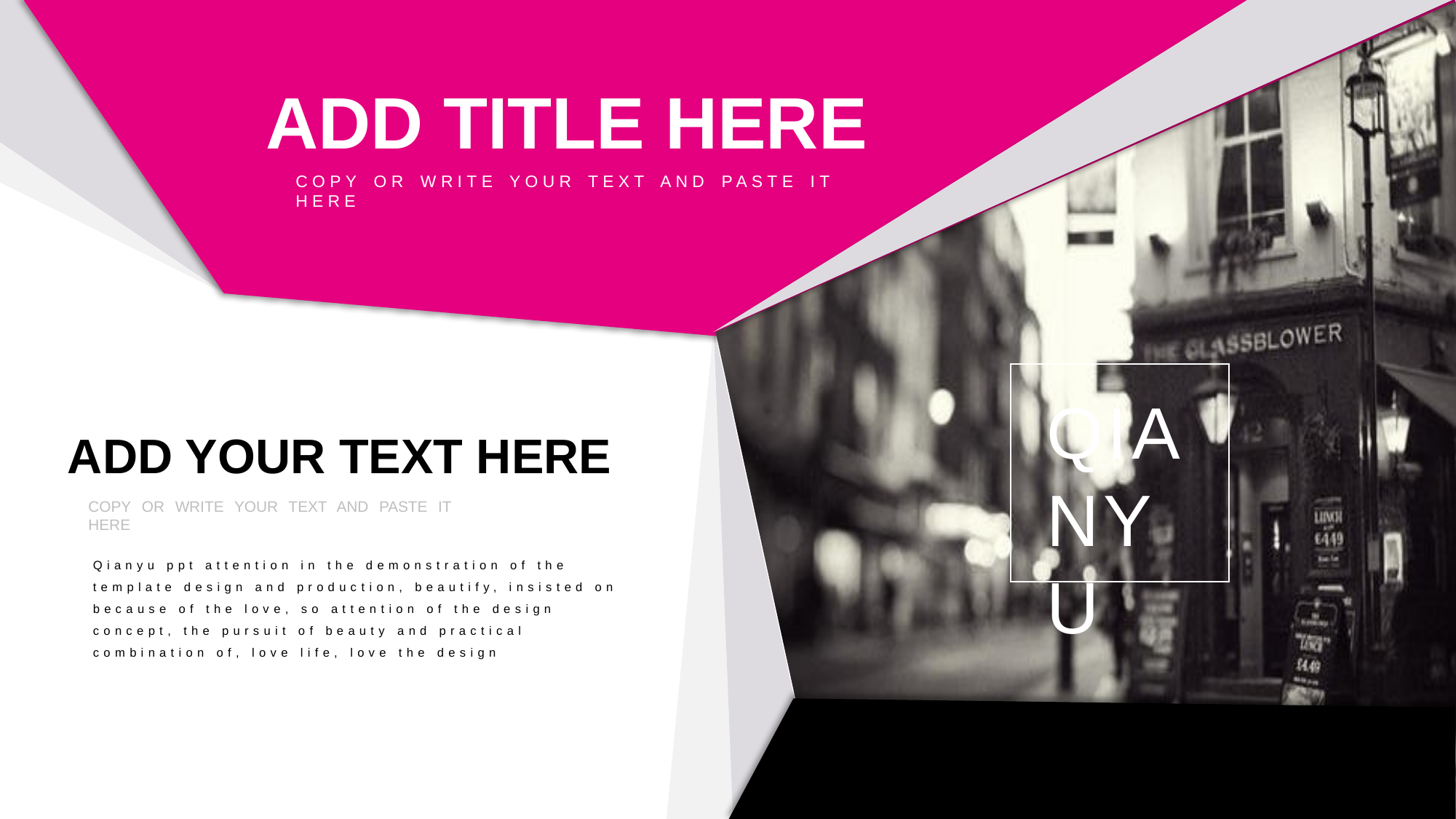

ADD TITLE HERE
COPY OR WRITE YOUR TEXT AND PASTE IT HERE

QIA
NYU
ADD YOUR TEXT HERE
COPY OR WRITE YOUR TEXT AND PASTE IT HERE
Qianyu ppt attention in the demonstration of the template design and production, beautify, insisted on because of the love, so attention of the design concept, the pursuit of beauty and practical combination of, love life, love the design